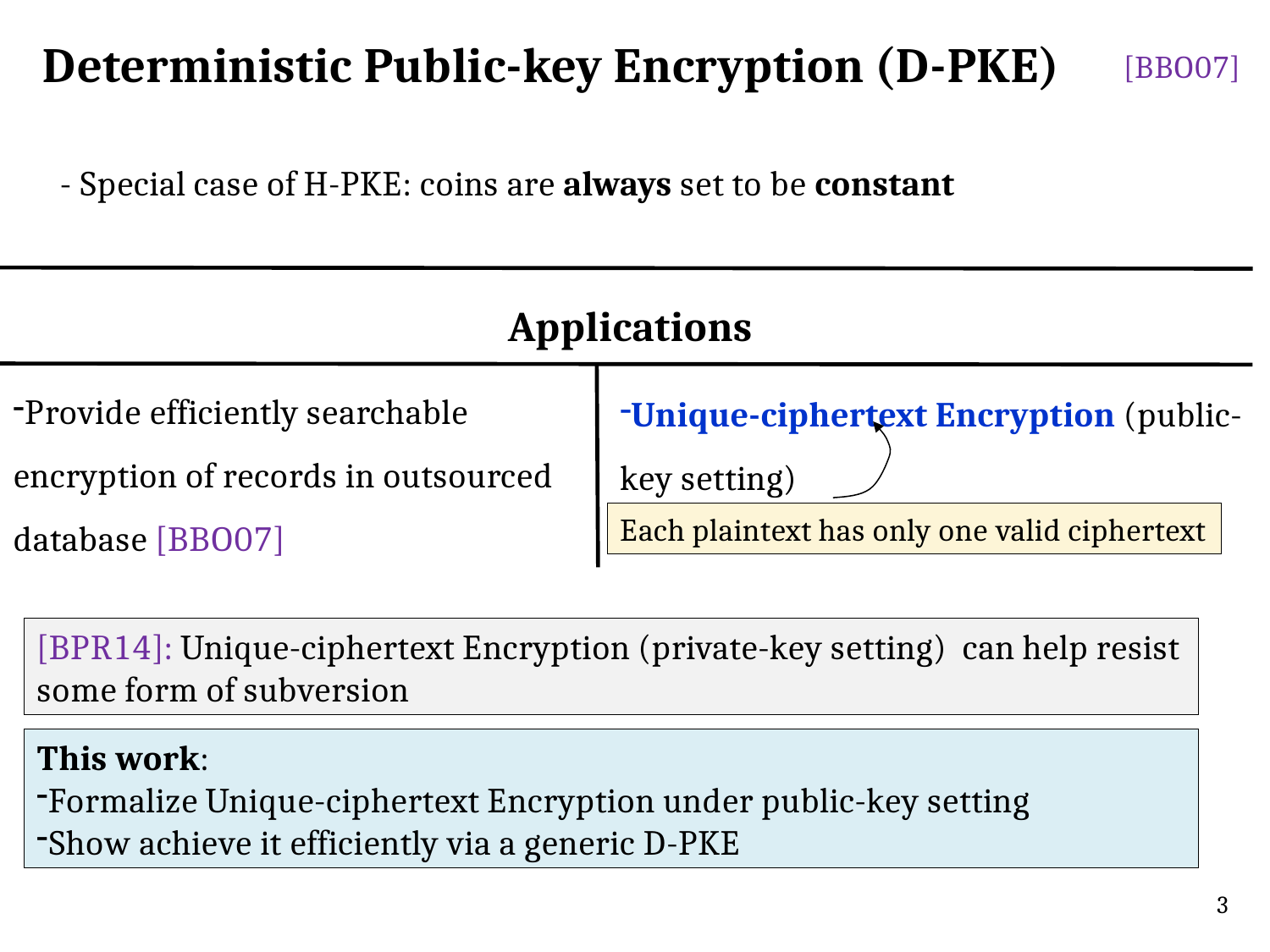

Deterministic Public-key Encryption (D-PKE)
[BBO07]
- Special case of H-PKE: coins are always set to be constant
Applications
Provide efficiently searchable encryption of records in outsourced database [BBO07]
Unique-ciphertext Encryption (public-key setting)

Each plaintext has only one valid ciphertext
[BPR14]: Unique-ciphertext Encryption (private-key setting)  can help resist some form of subversion
This work:
Formalize Unique-ciphertext Encryption under public-key setting
Show achieve it efficiently via a generic D-PKE